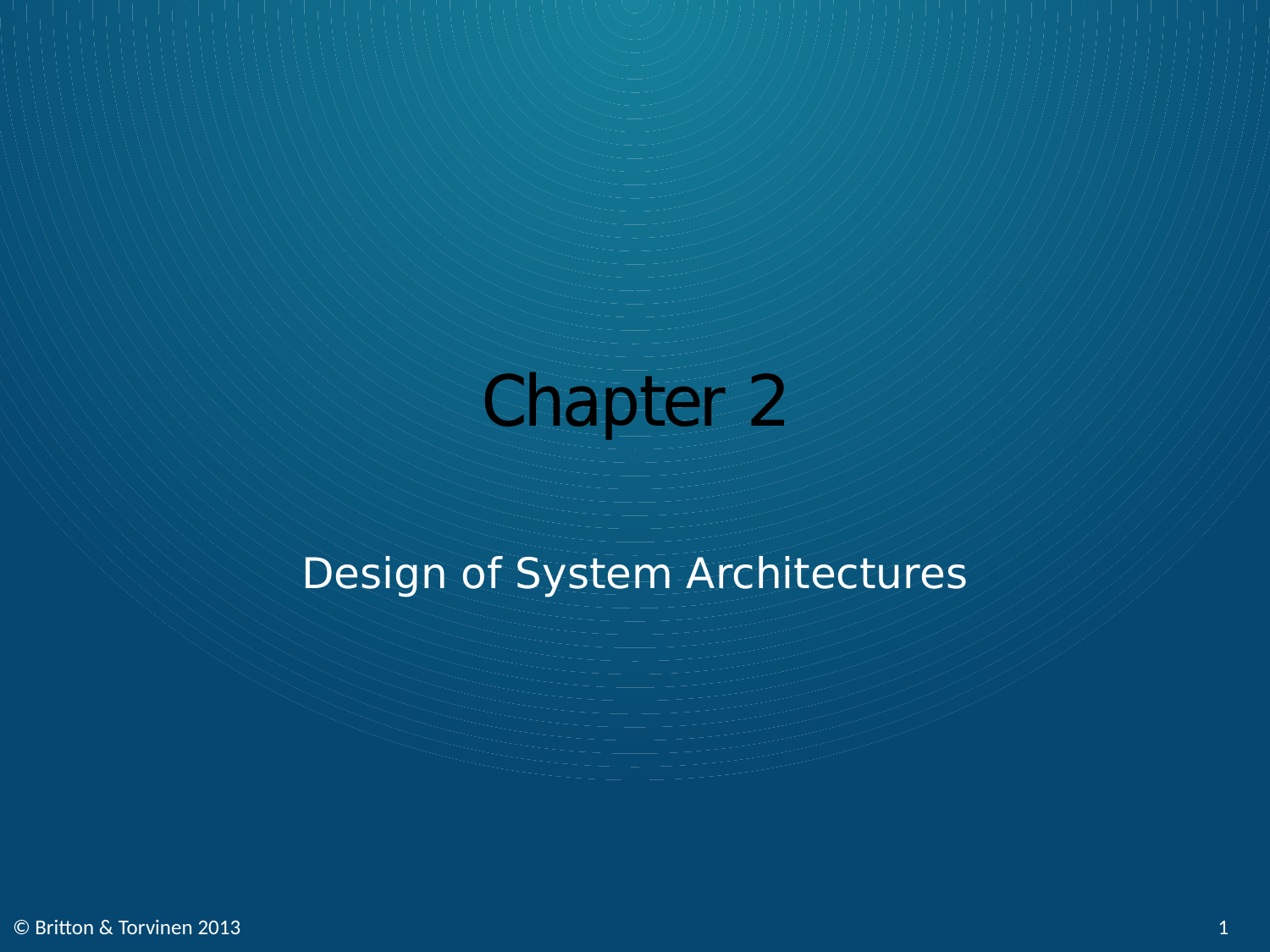

# Chapter 2
Design of System Architectures
© Britton & Torvinen 2013
1